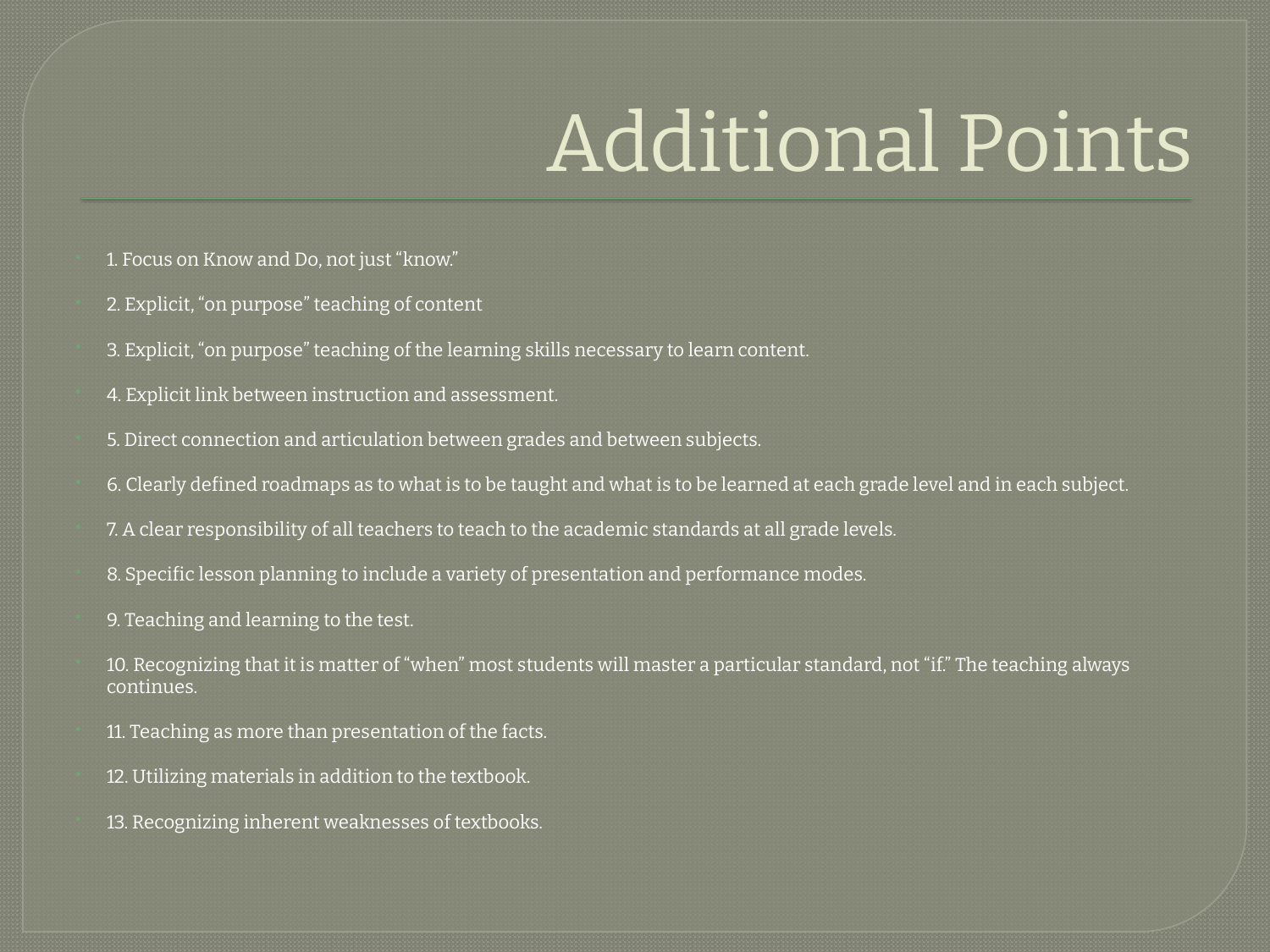

# Additional Points

1. Focus on Know and Do, not just “know.”

2. Explicit, “on purpose” teaching of content

3. Explicit, “on purpose” teaching of the learning skills necessary to learn content.

4. Explicit link between instruction and assessment.

5. Direct connection and articulation between grades and between subjects.

6. Clearly defined roadmaps as to what is to be taught and what is to be learned at each grade level and in each subject.

7. A clear responsibility of all teachers to teach to the academic standards at all grade levels.

8. Specific lesson planning to include a variety of presentation and performance modes.

9. Teaching and learning to the test.

10. Recognizing that it is matter of “when” most students will master a particular standard, not “if.” The teaching always continues.

11. Teaching as more than presentation of the facts.

12. Utilizing materials in addition to the textbook.

13. Recognizing inherent weaknesses of textbooks.